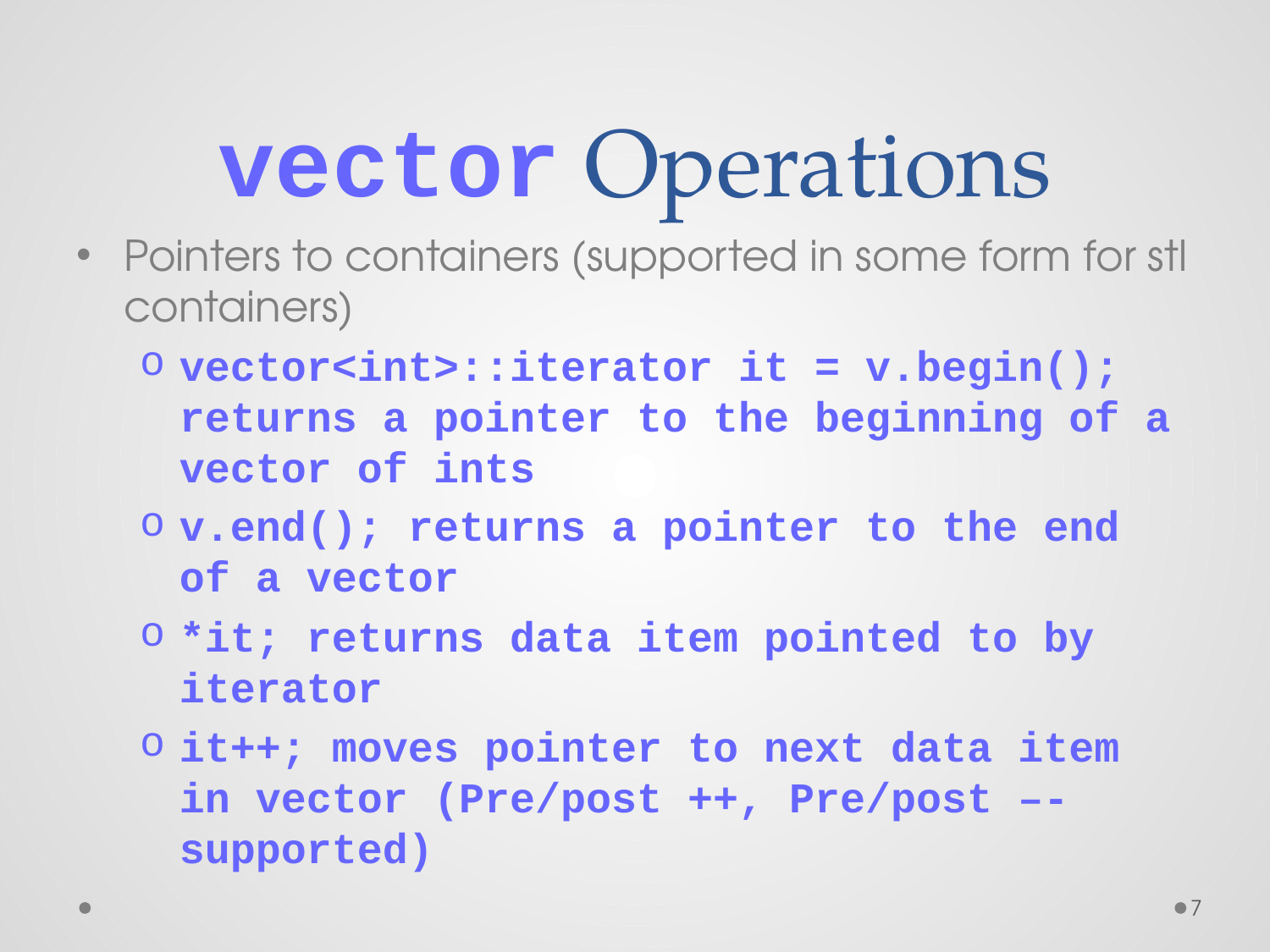

# vector Operations
Pointers to containers (supported in some form for stl containers)
vector<int>::iterator it = v.begin(); returns a pointer to the beginning of a vector of ints
v.end(); returns a pointer to the end of a vector
*it; returns data item pointed to by iterator
it++; moves pointer to next data item in vector (Pre/post ++, Pre/post –- supported)
7